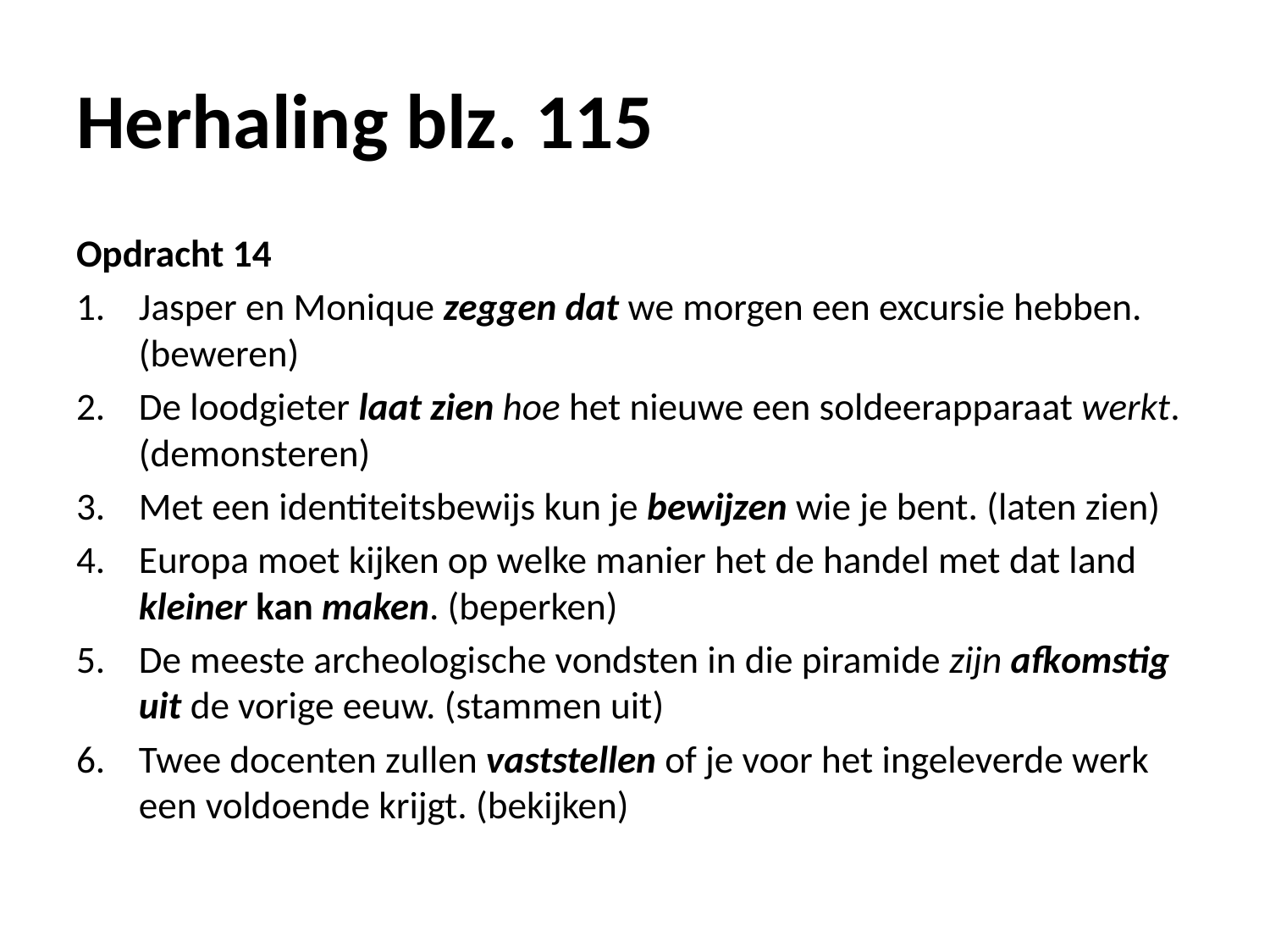

# Herhaling blz. 115
Opdracht 14
Jasper en Monique zeggen dat we morgen een excursie hebben. (beweren)
De loodgieter laat zien hoe het nieuwe een soldeerapparaat werkt. (demonsteren)
Met een identiteitsbewijs kun je bewijzen wie je bent. (laten zien)
Europa moet kijken op welke manier het de handel met dat land kleiner kan maken. (beperken)
De meeste archeologische vondsten in die piramide zijn afkomstig uit de vorige eeuw. (stammen uit)
Twee docenten zullen vaststellen of je voor het ingeleverde werk een voldoende krijgt. (bekijken)